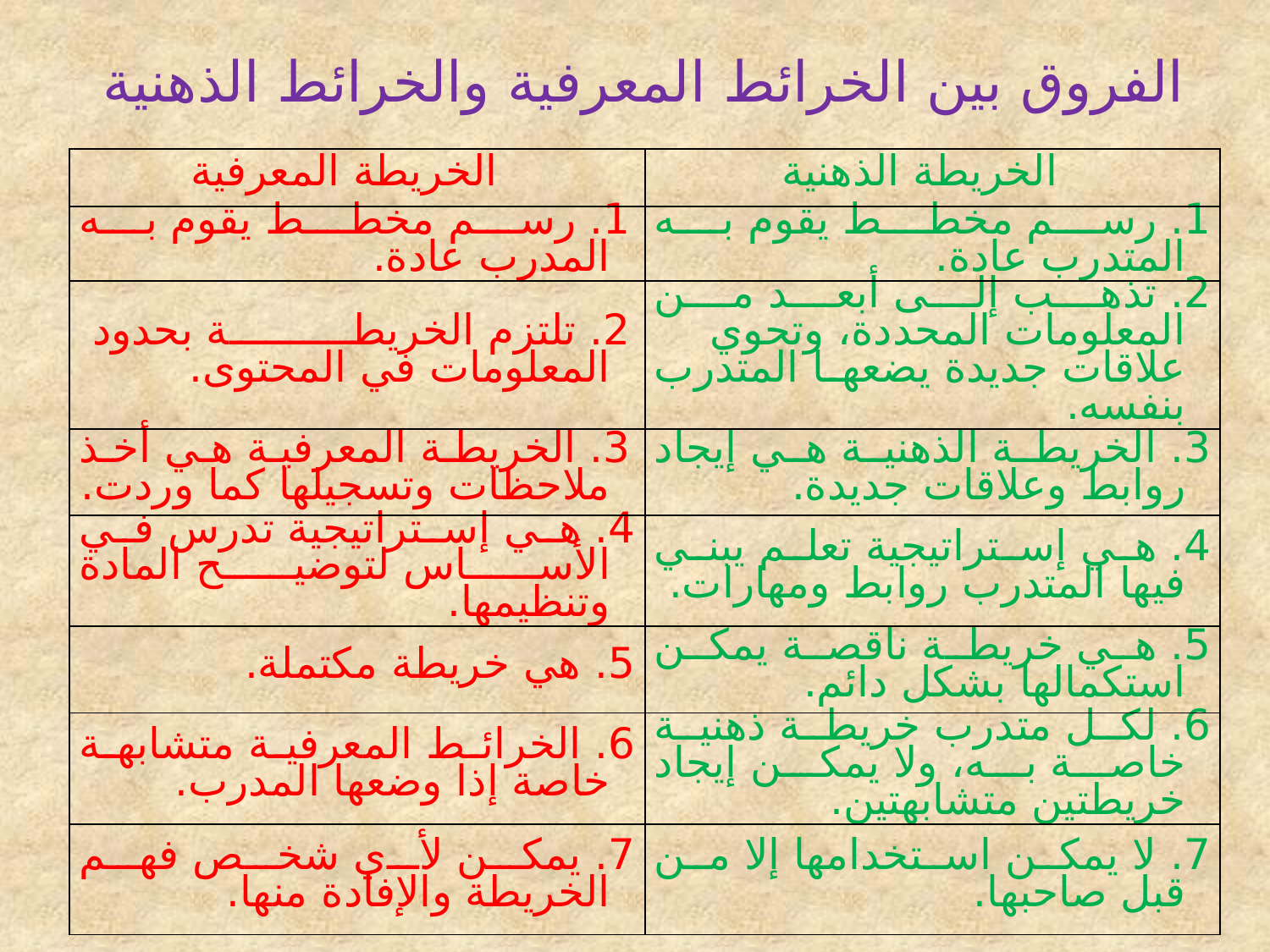

الفروق بين الخرائط المعرفية والخرائط الذهنية
| الخريطة المعرفية | الخريطة الذهنية |
| --- | --- |
| 1. رسم مخطط يقوم به المدرب عادة. | 1. رسم مخطط يقوم به المتدرب عادة. |
| 2. تلتزم الخريطة بحدود المعلومات في المحتوى. | 2. تذهب إلى أبعد من المعلومات المحددة، وتحوي علاقات جديدة يضعها المتدرب بنفسه. |
| 3. الخريطة المعرفية هي أخذ ملاحظات وتسجيلها كما وردت. | 3. الخريطة الذهنية هي إيجاد روابط وعلاقات جديدة. |
| 4. هي إستراتيجية تدرس في الأساس لتوضيح المادة وتنظيمها. | 4. هي إستراتيجية تعلم يبني فيها المتدرب روابط ومهارات. |
| 5. هي خريطة مكتملة. | 5. هي خريطة ناقصة يمكن استكمالها بشكل دائم. |
| 6. الخرائط المعرفية متشابهة خاصة إذا وضعها المدرب. | 6. لكل متدرب خريطة ذهنية خاصة به، ولا يمكن إيجاد خريطتين متشابهتين. |
| 7. يمكن لأي شخص فهم الخريطة والإفادة منها. | 7. لا يمكن استخدامها إلا من قبل صاحبها. |